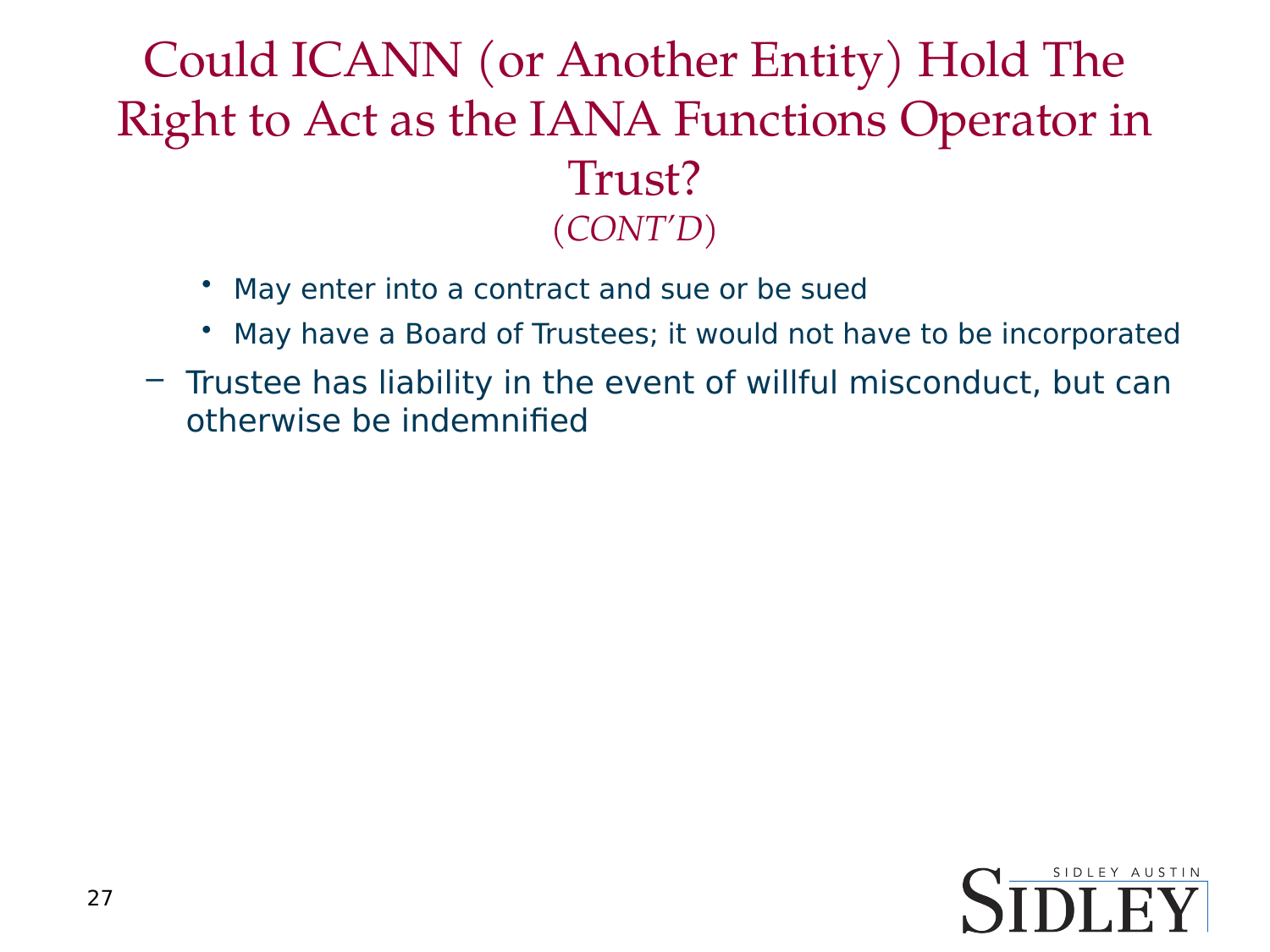

# Could ICANN (or Another Entity) Hold The Right to Act as the IANA Functions Operator in Trust? (CONT’D)
May enter into a contract and sue or be sued
May have a Board of Trustees; it would not have to be incorporated
Trustee has liability in the event of willful misconduct, but can otherwise be indemnified

27